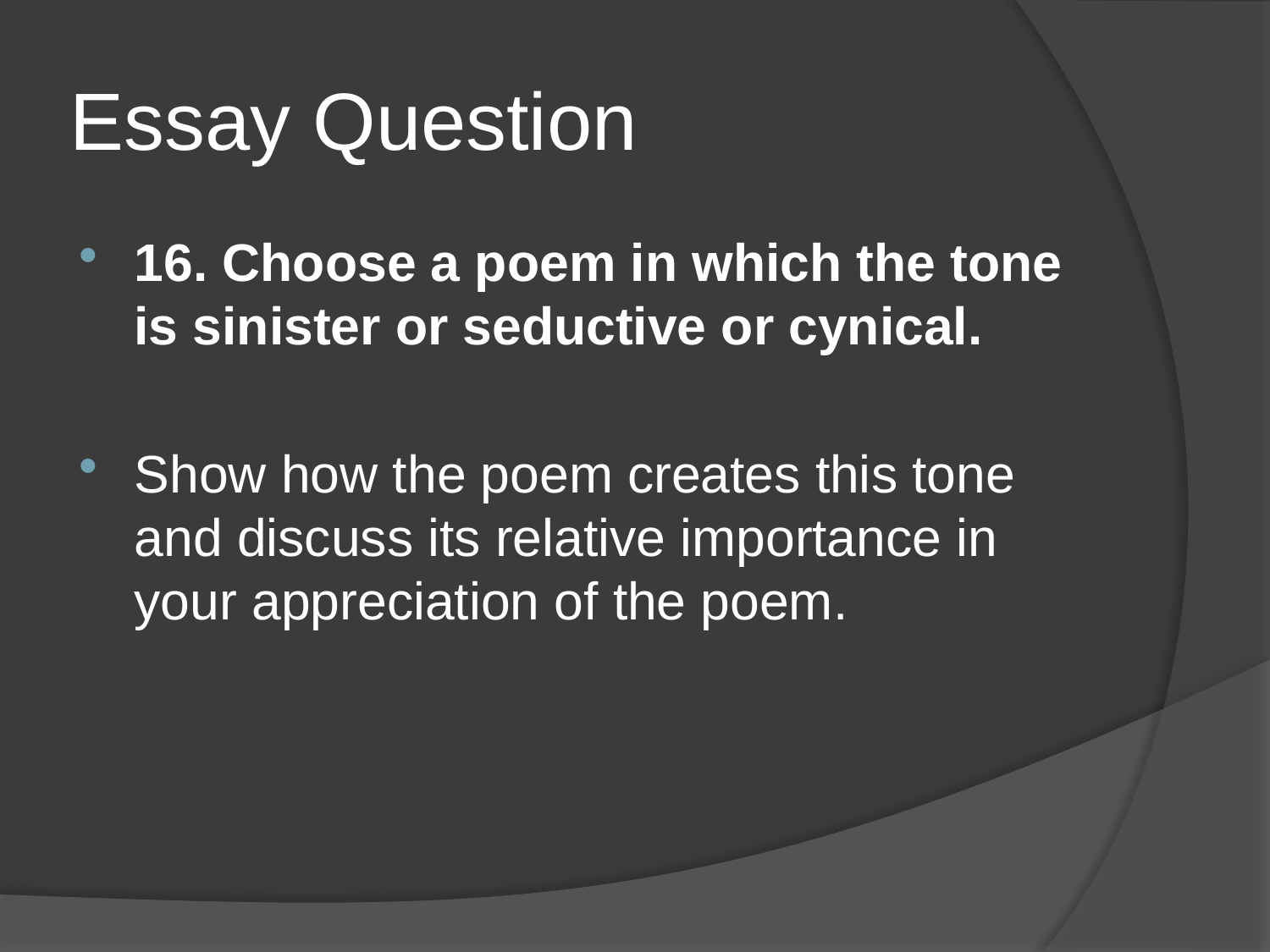

# Essay Question
16. Choose a poem in which the tone is sinister or seductive or cynical.

Show how the poem creates this tone and discuss its relative importance in your appreciation of the poem.